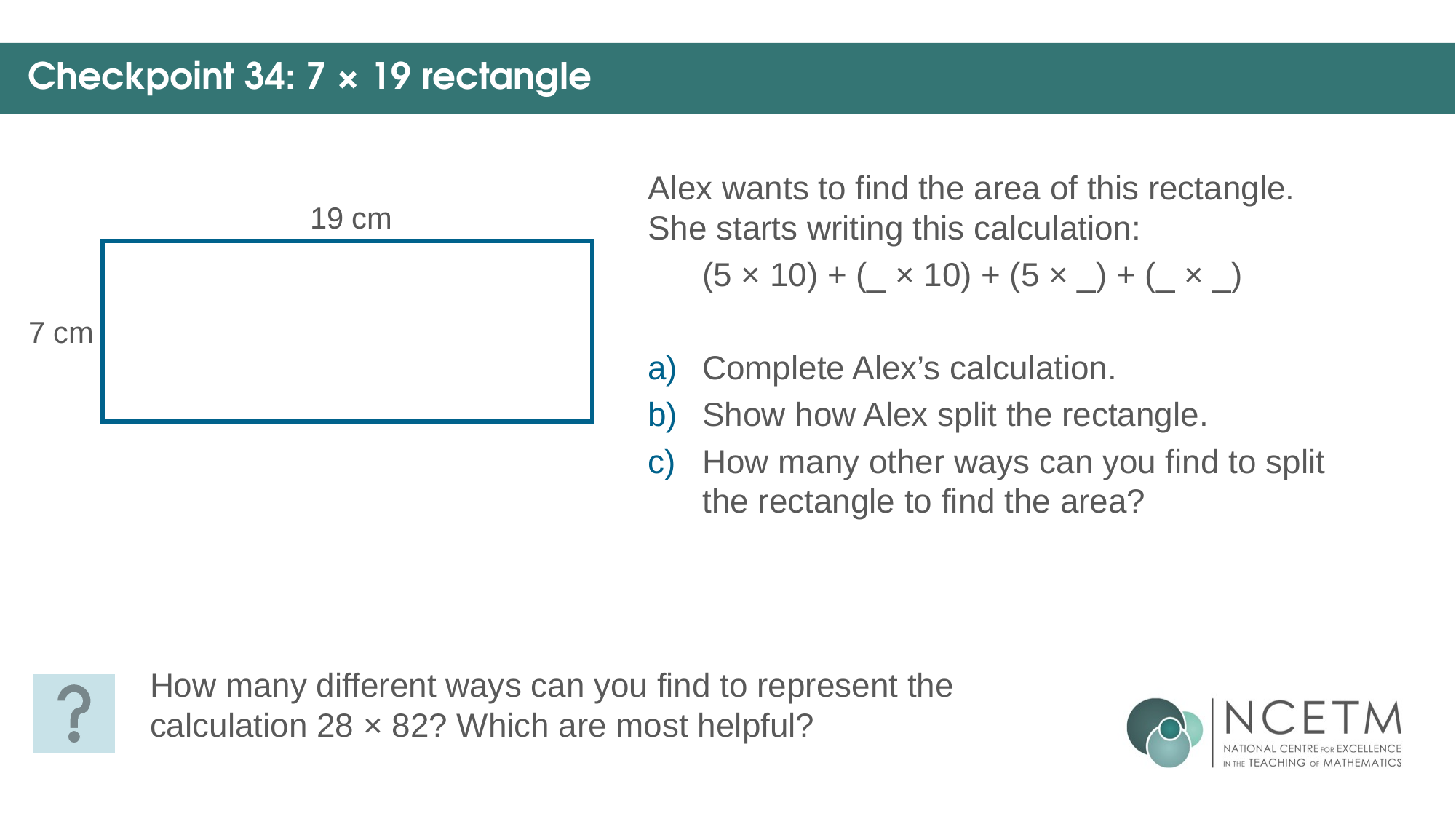

Checkpoint 34: 7 × 19 rectangle
Alex wants to find the area of this rectangle.  She starts writing this calculation:
(5 × 10) + (_ × 10) + (5 × _) + (_ × _)

Complete Alex’s calculation.
Show how Alex split the rectangle.
How many other ways can you find to split the rectangle to find the area?
19 cm

7 cm
How many different ways can you find to represent the calculation 28 × 82? Which are most helpful?